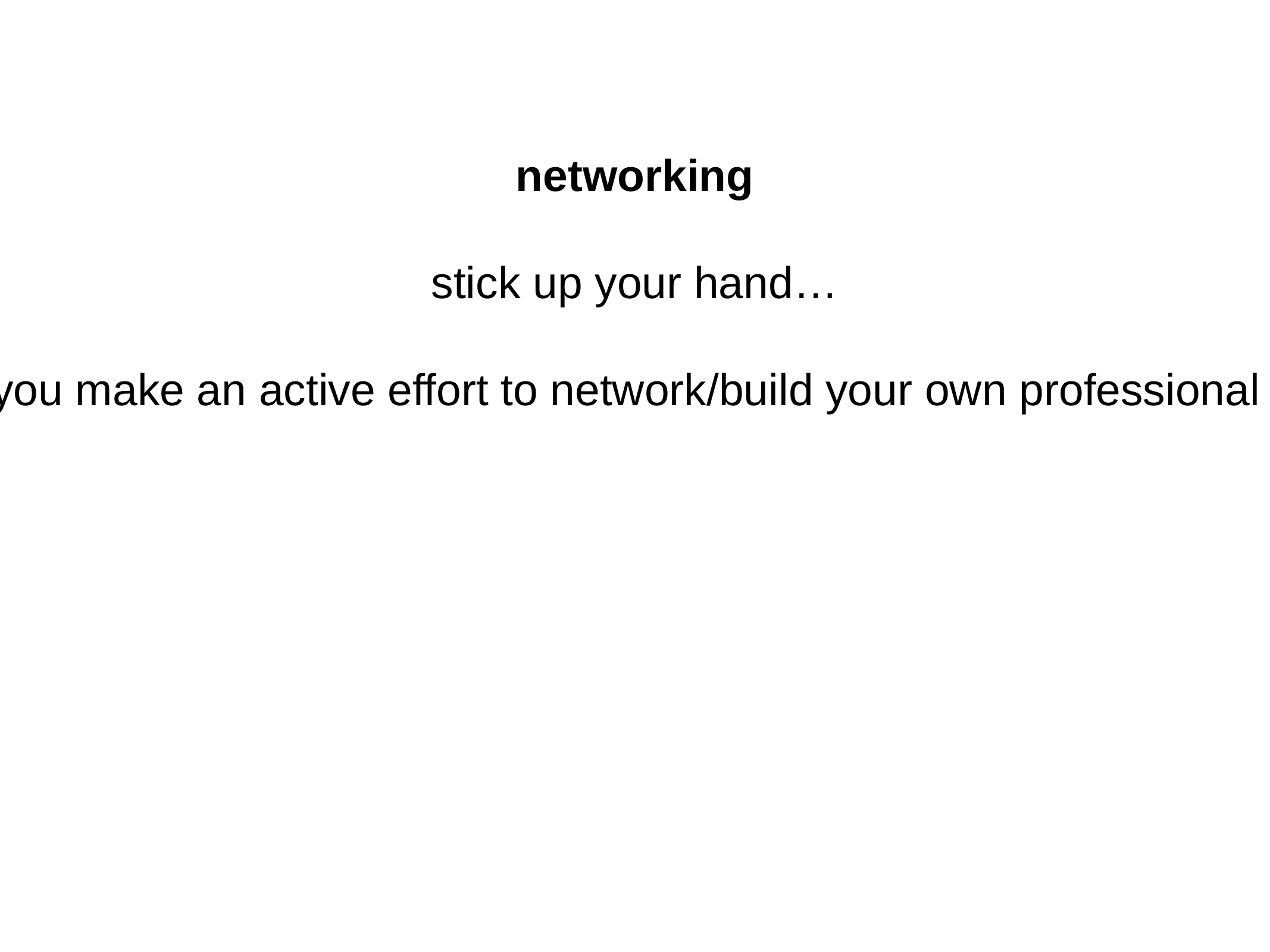

networking

stick up your hand…

which of you make an active effort to network/build your own professional network?